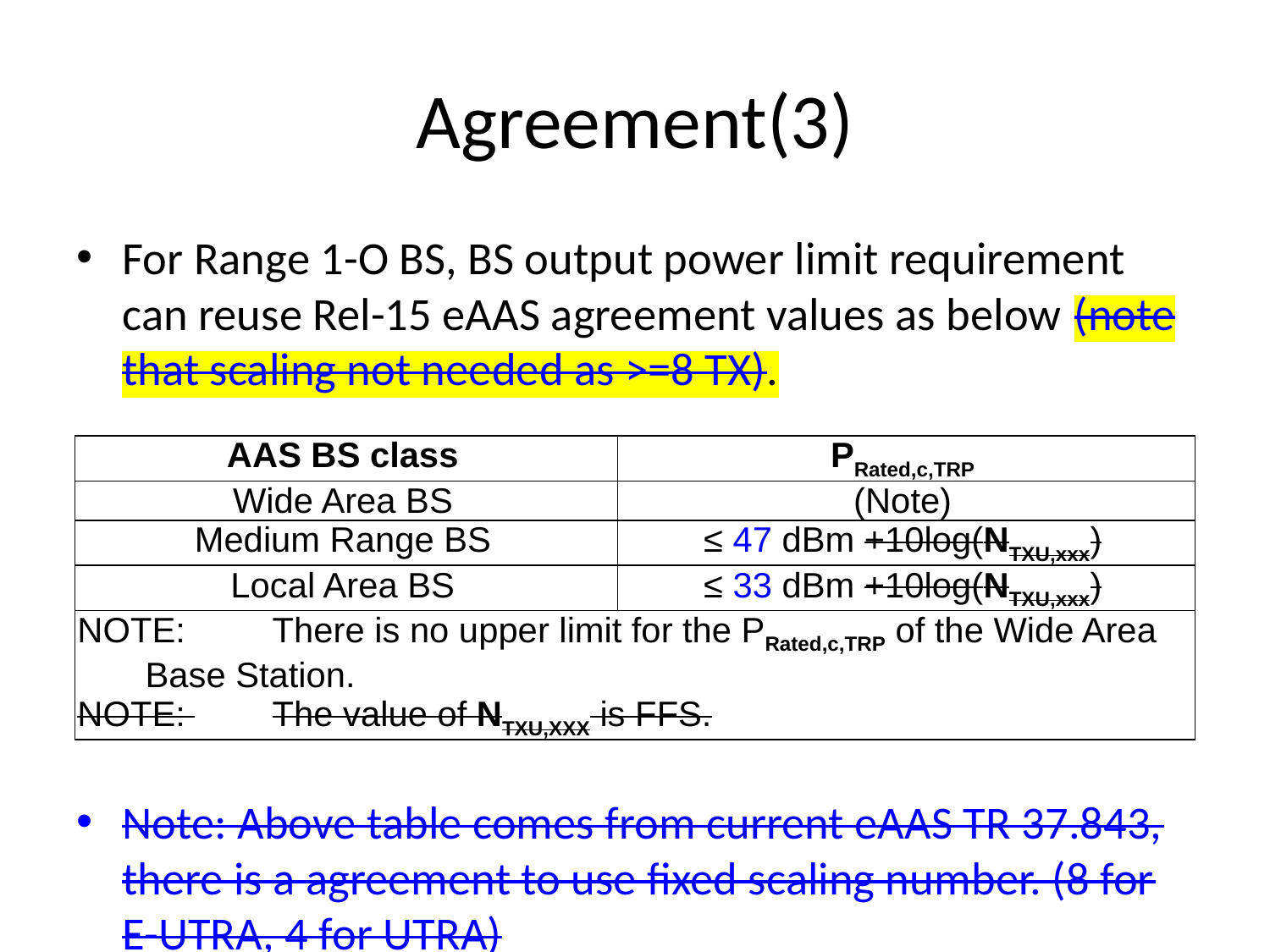

# Agreement(3)
For Range 1-O BS, BS output power limit requirement can reuse Rel-15 eAAS agreement values as below (note that scaling not needed as >=8 TX).

Note: Above table comes from current eAAS TR 37.843, there is a agreement to use fixed scaling number. (8 for E-UTRA, 4 for UTRA)
| AAS BS class | PRated,c,TRP |
| --- | --- |
| Wide Area BS | (Note) |
| Medium Range BS | ≤ 47 dBm +10log(NTXU,xxx) |
| Local Area BS | ≤ 33 dBm +10log(NTXU,xxx) |
| NOTE: There is no upper limit for the PRated,c,TRP of the Wide Area Base Station. NOTE: The value of NTXU,XXX is FFS. |  |